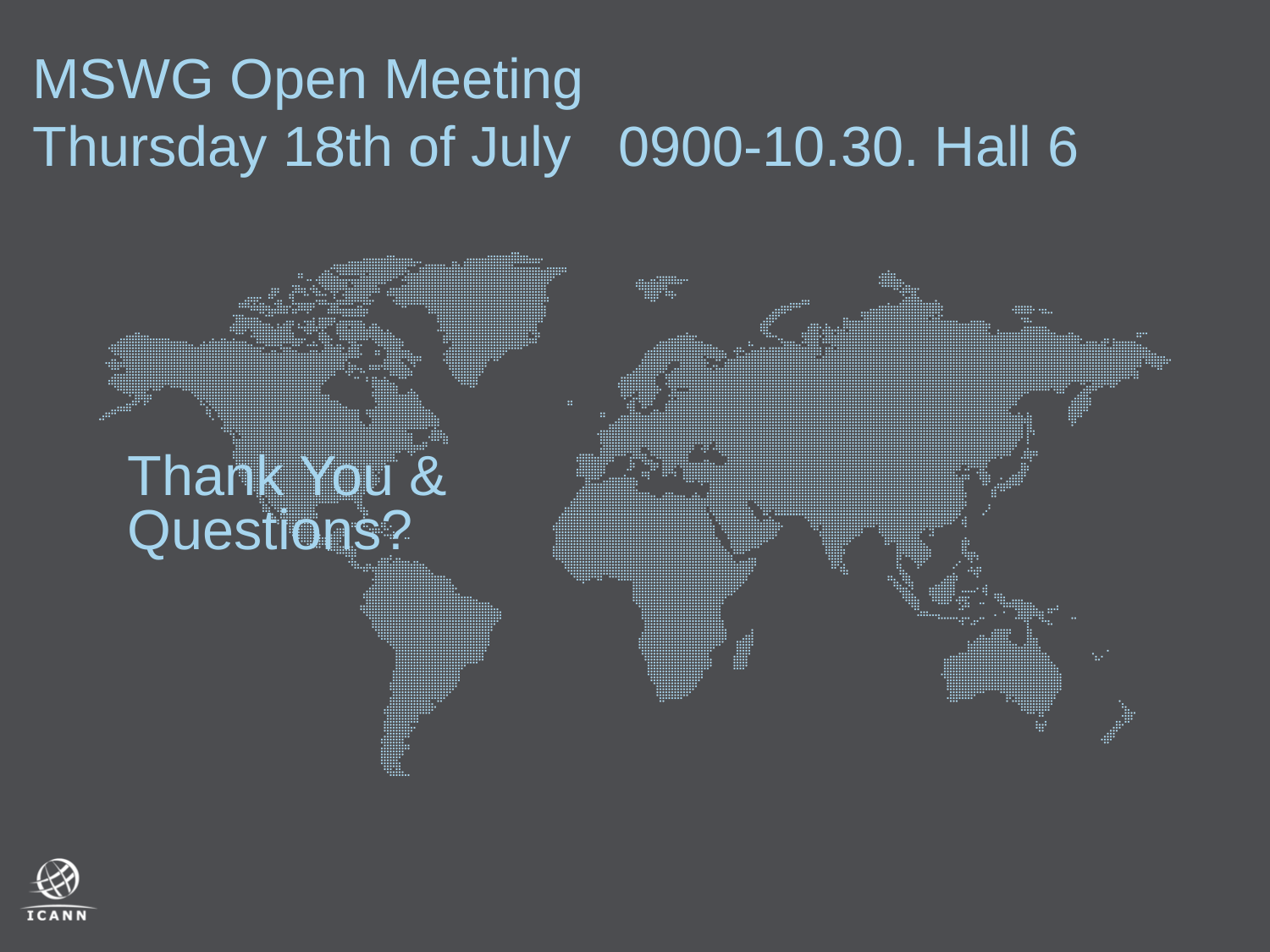

MSWG Open Meeting
Thursday 18th of July   0900-10.30. Hall 6
# Thank You & Questions?